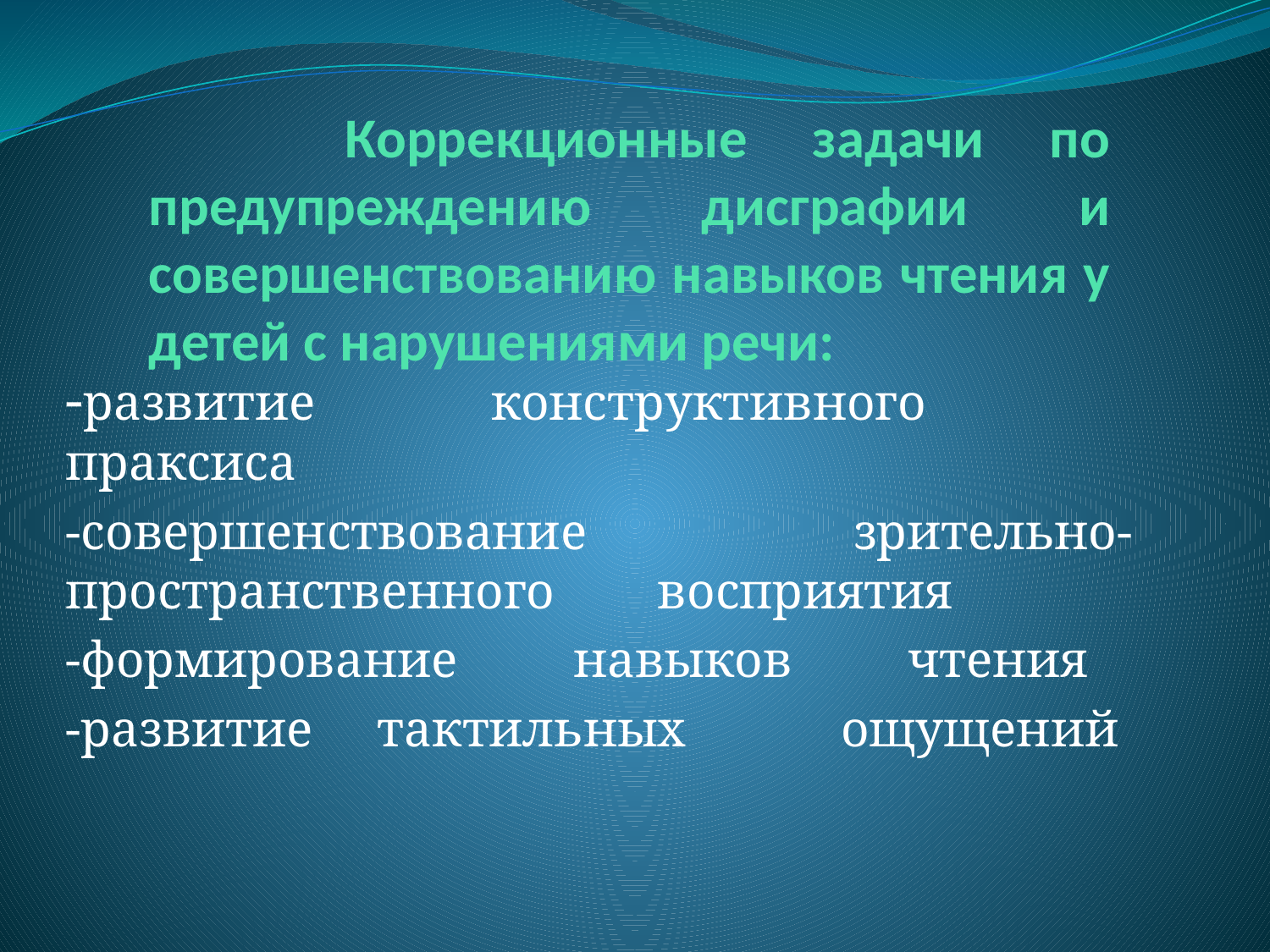

# Коррекционные задачи по предупреждению дисграфии и совершенствованию навыков чтения у детей с нарушениями речи:
-развитие      конструктивного        праксиса
-совершенствование зрительно-пространственного        восприятия
-формирование         навыков         чтения
-развитие     тактильных            ощущений